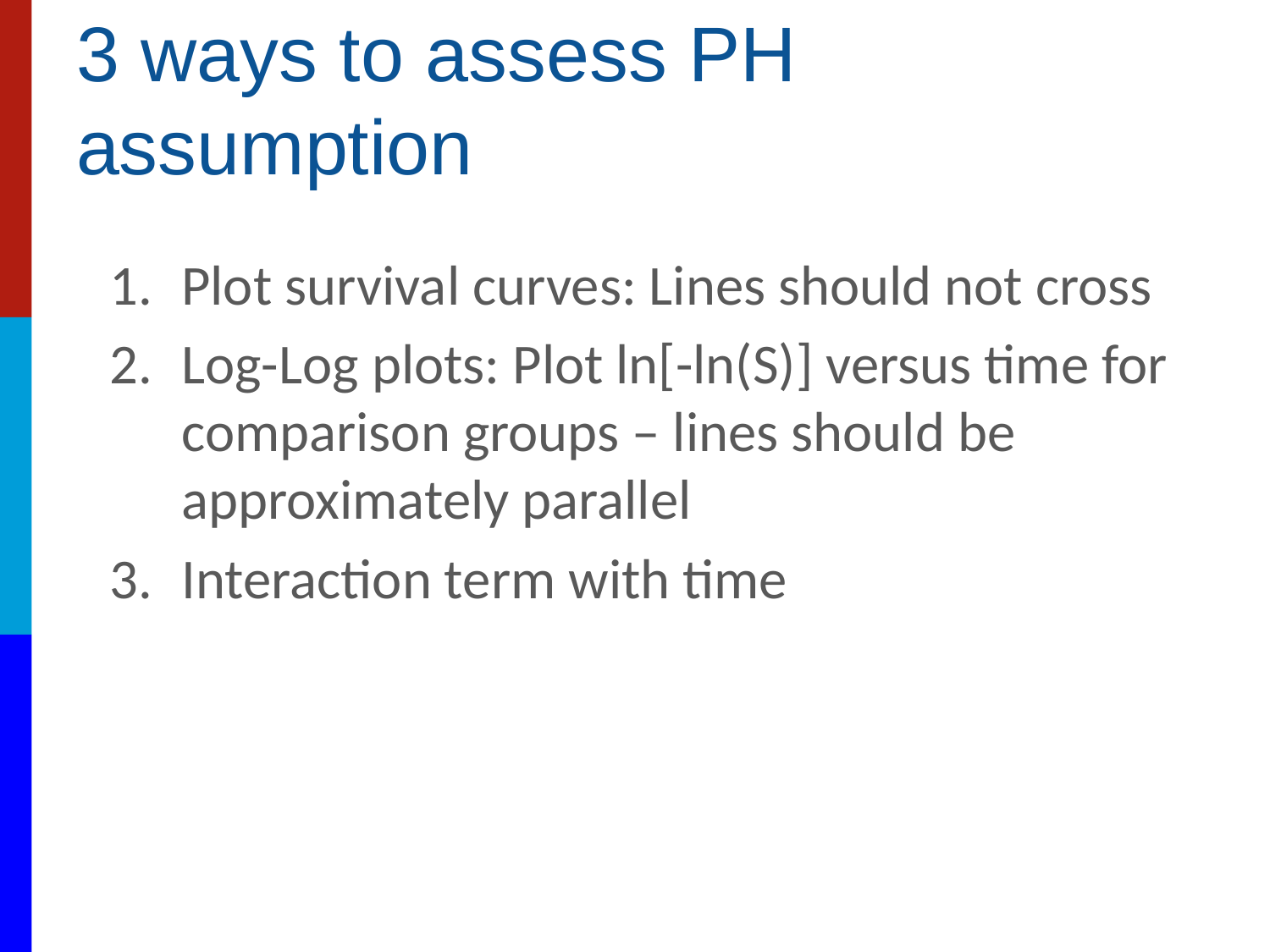

# 3 ways to assess PH assumption
Plot survival curves: Lines should not cross
Log-Log plots: Plot ln[-ln(S)] versus time for comparison groups – lines should be approximately parallel
Interaction term with time